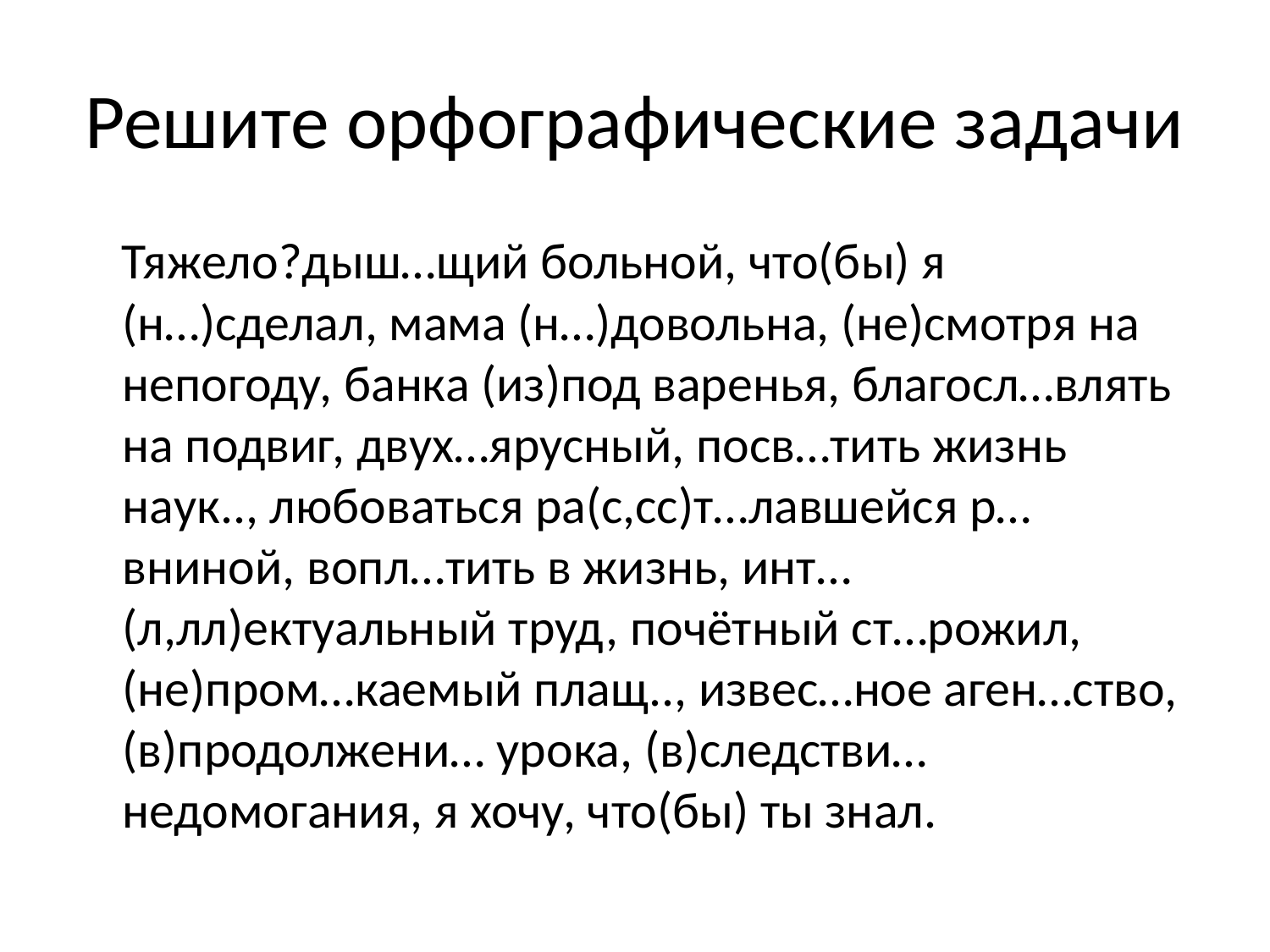

# Решите орфографические задачи
    Тяжело?дыш…щий больной, что(бы) я (н…)сделал, мама (н…)довольна, (не)смотря на непогоду, банка (из)под варенья, благосл…влять на подвиг, двух…ярусный, посв…тить жизнь наук.., любоваться ра(с,сс)т…лавшейся р…вниной, вопл…тить в жизнь, инт…(л,лл)ектуальный труд, почётный ст…рожил, (не)пром…каемый плащ.., извес…ное аген…ство, (в)продолжени… урока, (в)следстви… недомогания, я хочу, что(бы) ты знал.